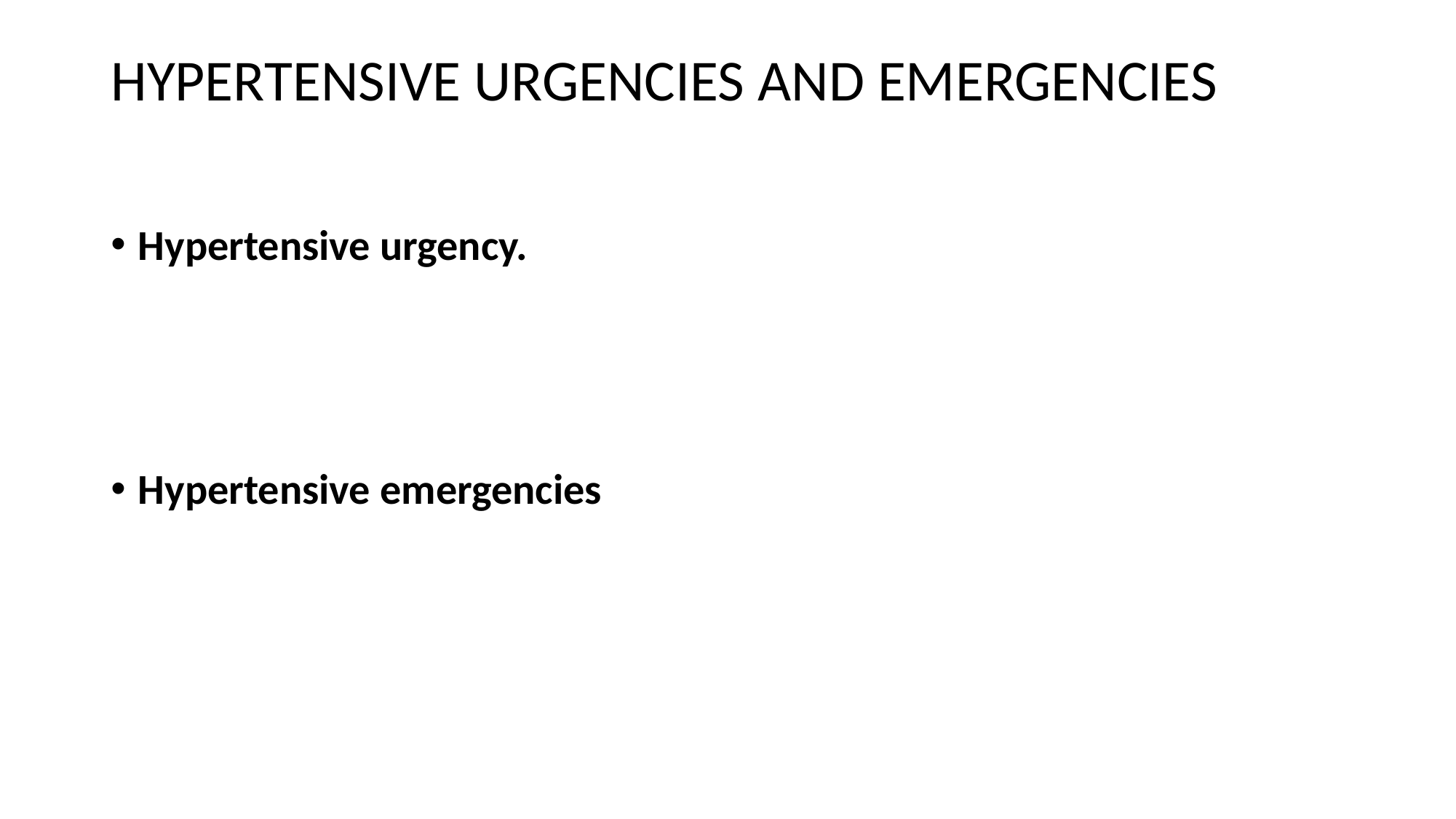

# HYPERTENSIVE URGENCIES AND EMERGENCIES
Hypertensive urgency.

Hypertensive emergencies